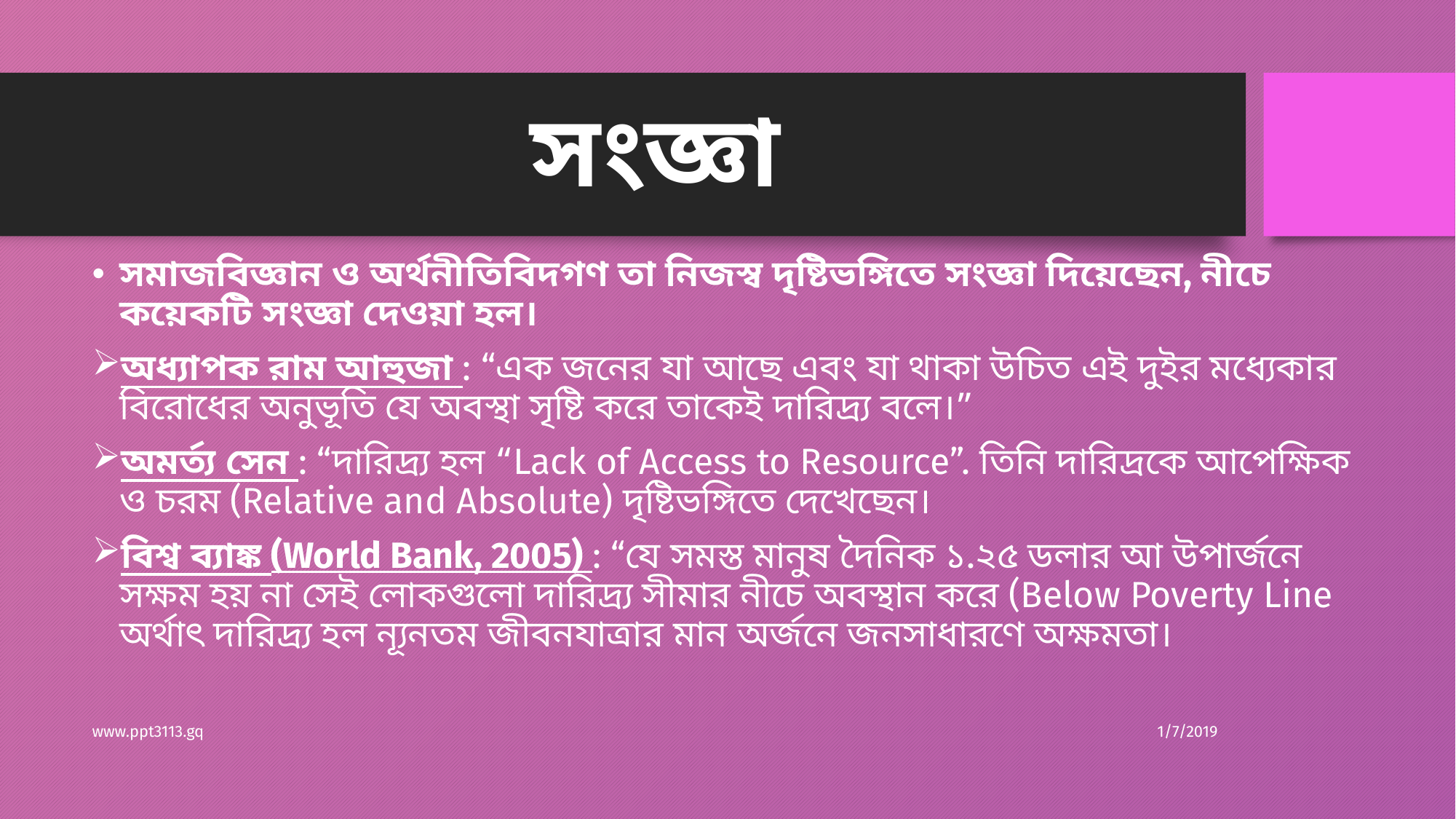

# সংজ্ঞা
সমাজবিজ্ঞান ও অর্থনীতিবিদগণ তা নিজস্ব দৃষ্টিভঙ্গিতে সংজ্ঞা দিয়েছেন, নীচে কয়েকটি সংজ্ঞা দেওয়া হল।
অধ্যাপক রাম আহুজা : “এক জনের যা আছে এবং যা থাকা উচিত এই দুইর মধ্যেকার বিরোধের অনুভূতি যে অবস্থা সৃষ্টি করে তাকেই দারিদ্র্য বলে।”
অমর্ত্য সেন : “দারিদ্র্য হল “Lack of Access to Resource”. তিনি দারিদ্রকে আপেক্ষিক ও চরম (Relative and Absolute) দৃষ্টিভঙ্গিতে দেখেছেন।
বিশ্ব ব্যাঙ্ক (World Bank, 2005) : “যে সমস্ত মানুষ দৈনিক ১.২৫ ডলার আ উপার্জনে সক্ষম হয় না সেই লোকগুলো দারিদ্র্য সীমার নীচে অবস্থান করে (Below Poverty Line অর্থাৎ দারিদ্র্য হল ন্যূনতম জীবনযাত্রার মান অর্জনে জনসাধারণে অক্ষমতা।
1/7/2019
www.ppt3113.gq